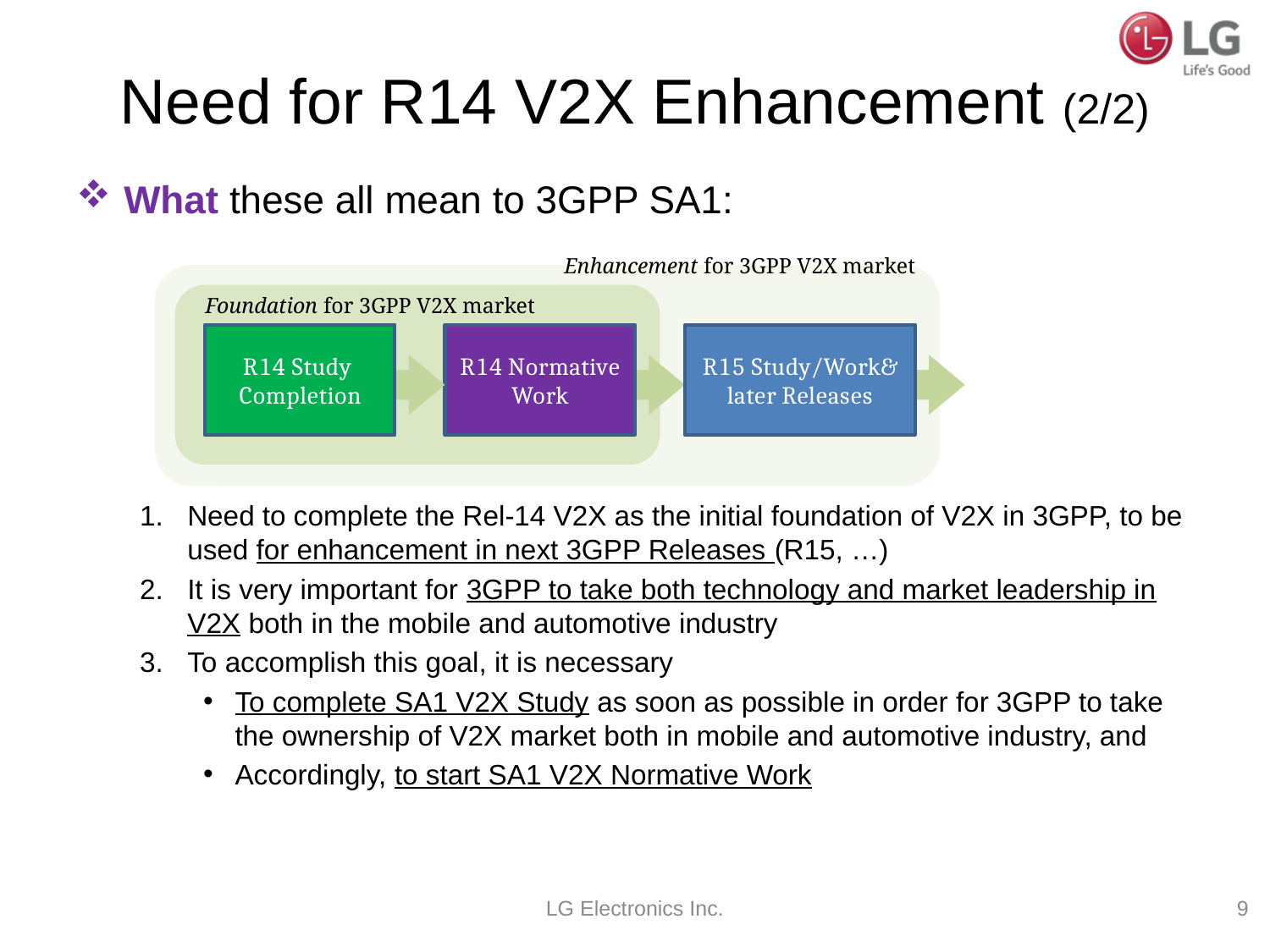

# Need for R14 V2X Enhancement (2/2)
What these all mean to 3GPP SA1:

Need to complete the Rel-14 V2X as the initial foundation of V2X in 3GPP, to be used for enhancement in next 3GPP Releases (R15, …)
It is very important for 3GPP to take both technology and market leadership in V2X both in the mobile and automotive industry
To accomplish this goal, it is necessary
To complete SA1 V2X Study as soon as possible in order for 3GPP to take the ownership of V2X market both in mobile and automotive industry, and
Accordingly, to start SA1 V2X Normative Work
Enhancement for 3GPP V2X market

Foundation for 3GPP V2X market
R14 Study
Completion

R14 Normative
Work

R15 Study/Work& later Releases

LG Electronics Inc.
9